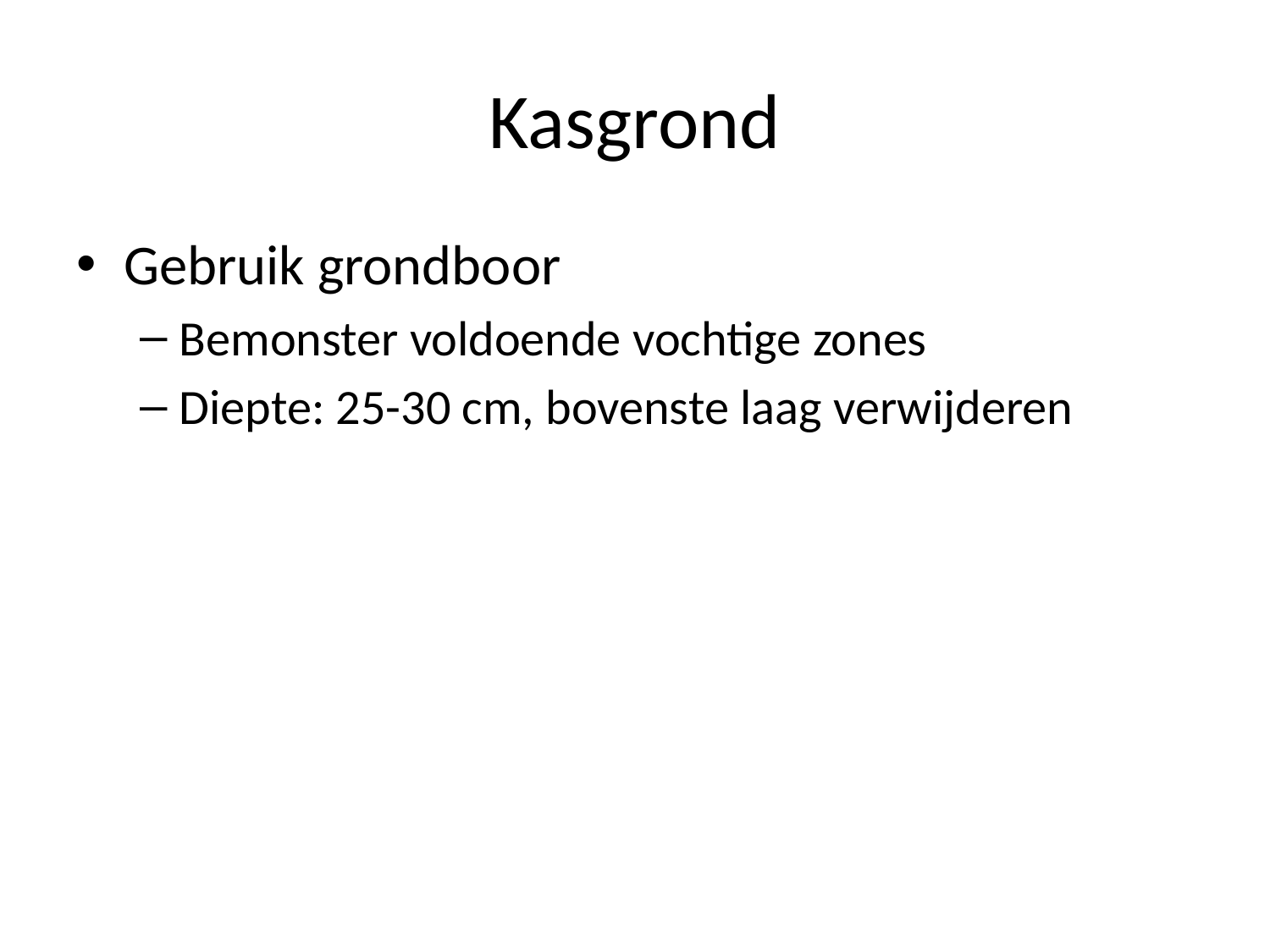

# Kasgrond
Gebruik grondboor
Bemonster voldoende vochtige zones
Diepte: 25-30 cm, bovenste laag verwijderen